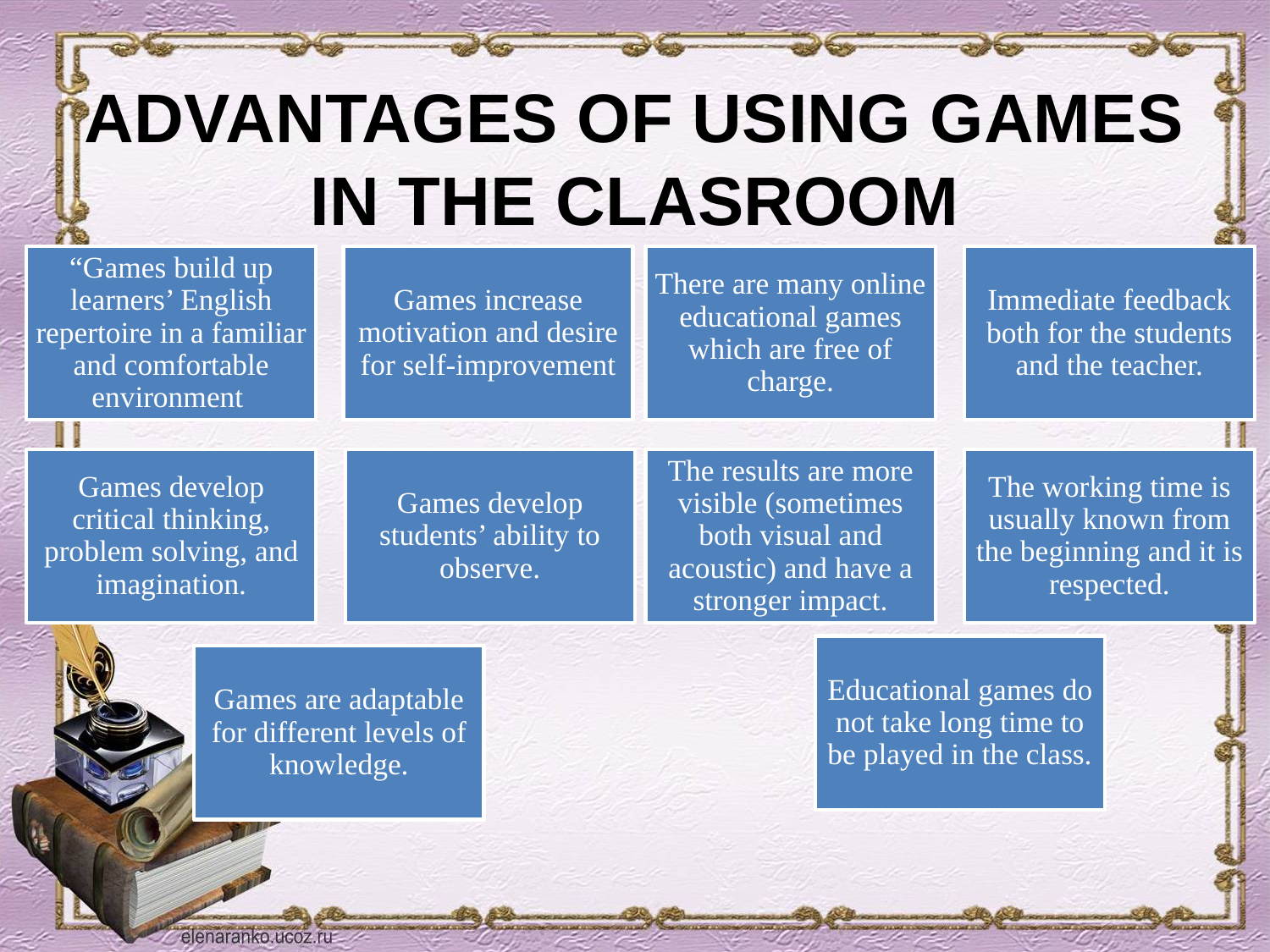

# ADVANTAGES OF USING GAMES IN THE CLASROOM
“Games build up learners’ English repertoire in a familiar and comfortable environment
Games increase motivation and desire for self-improvement
Games develop critical thinking, problem solving, and imagination.
Games develop students’ ability to observe.
Games are adaptable for different levels of knowledge.
There are many online educational games which are free of charge.
Immediate feedback both for the students and the teacher.
The results are more visible (sometimes both visual and acoustic) and have a stronger impact.
The working time is usually known from the beginning and it is respected.
Educational games do not take long time to be played in the class.